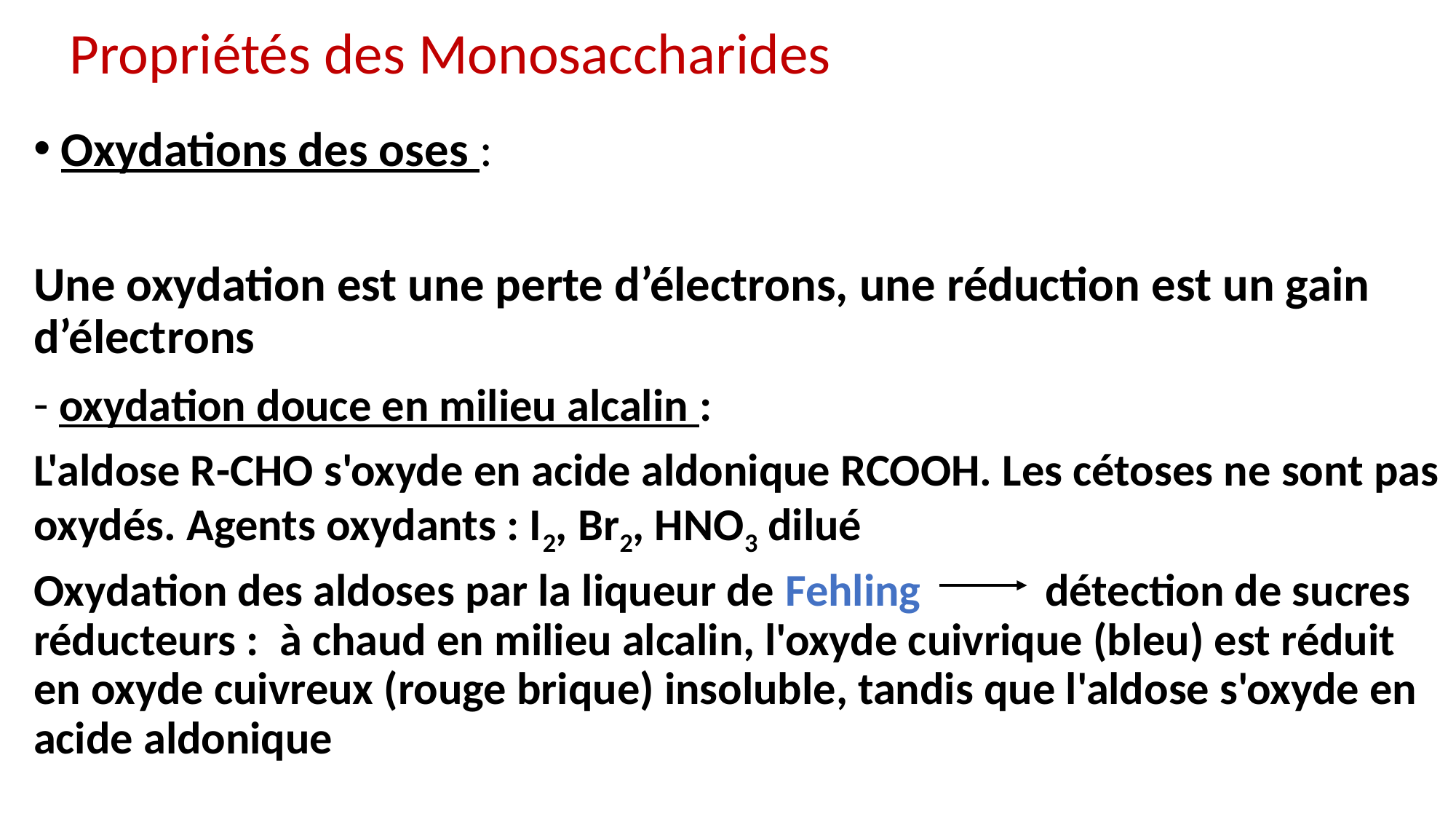

Propriétés des Monosaccharides
Oxydations des oses :

Une oxydation est une perte d’électrons, une réduction est un gain d’électrons
- oxydation douce en milieu alcalin :
L'aldose R-CHO s'oxyde en acide aldonique RCOOH. Les cétoses ne sont pas oxydés. Agents oxydants : I2, Br2, HNO3 dilué
Oxydation des aldoses par la liqueur de Fehling            détection de sucres réducteurs :  à chaud en milieu alcalin, l'oxyde cuivrique (bleu) est réduit en oxyde cuivreux (rouge brique) insoluble, tandis que l'aldose s'oxyde en acide aldonique